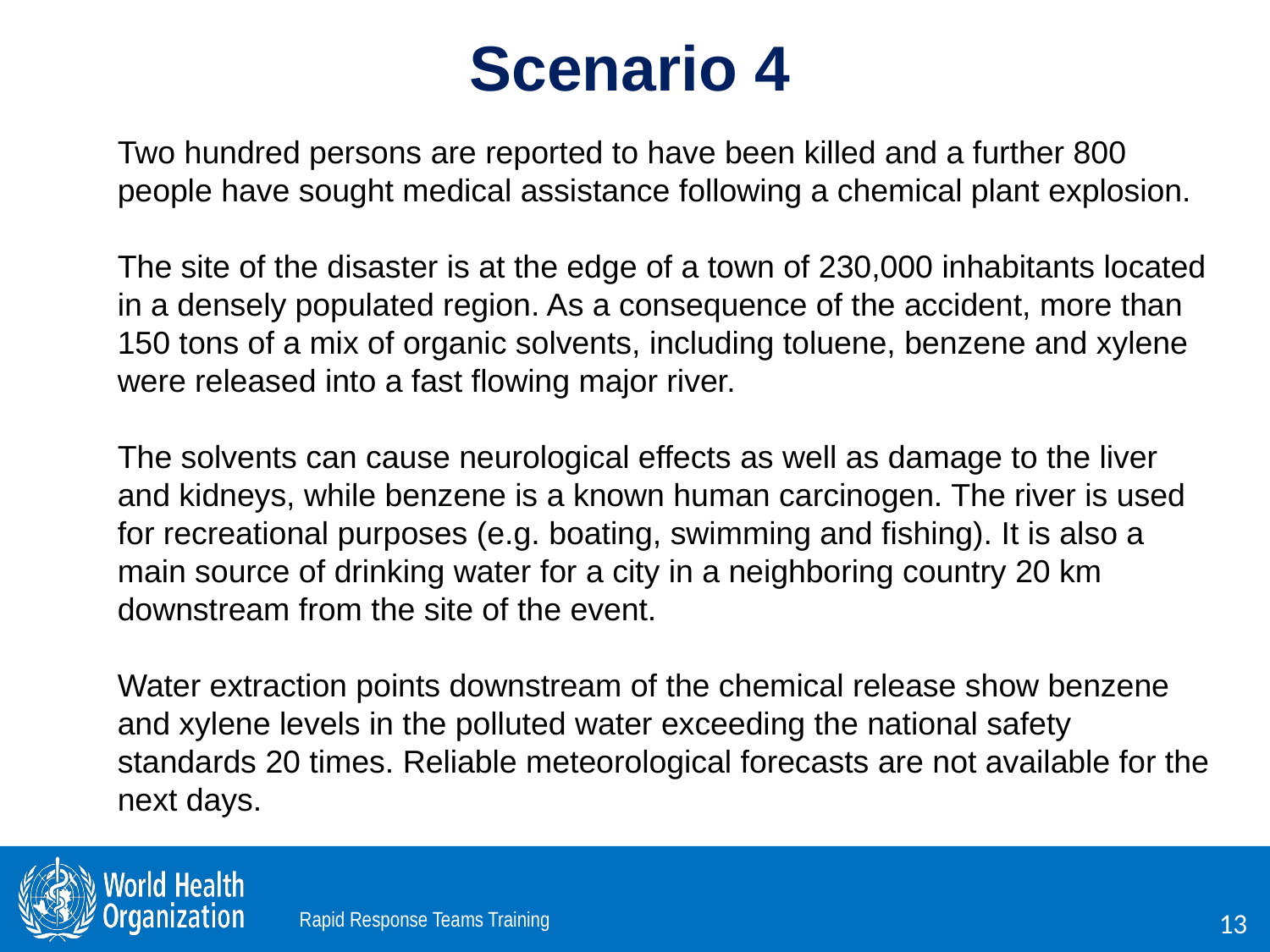

# Scenario 4
Two hundred persons are reported to have been killed and a further 800 people have sought medical assistance following a chemical plant explosion.

The site of the disaster is at the edge of a town of 230,000 inhabitants located in a densely populated region. As a consequence of the accident, more than 150 tons of a mix of organic solvents, including toluene, benzene and xylene were released into a fast flowing major river.

The solvents can cause neurological effects as well as damage to the liver and kidneys, while benzene is a known human carcinogen. The river is used for recreational purposes (e.g. boating, swimming and fishing). It is also a main source of drinking water for a city in a neighboring country 20 km downstream from the site of the event.

Water extraction points downstream of the chemical release show benzene and xylene levels in the polluted water exceeding the national safety standards 20 times. Reliable meteorological forecasts are not available for the next days.